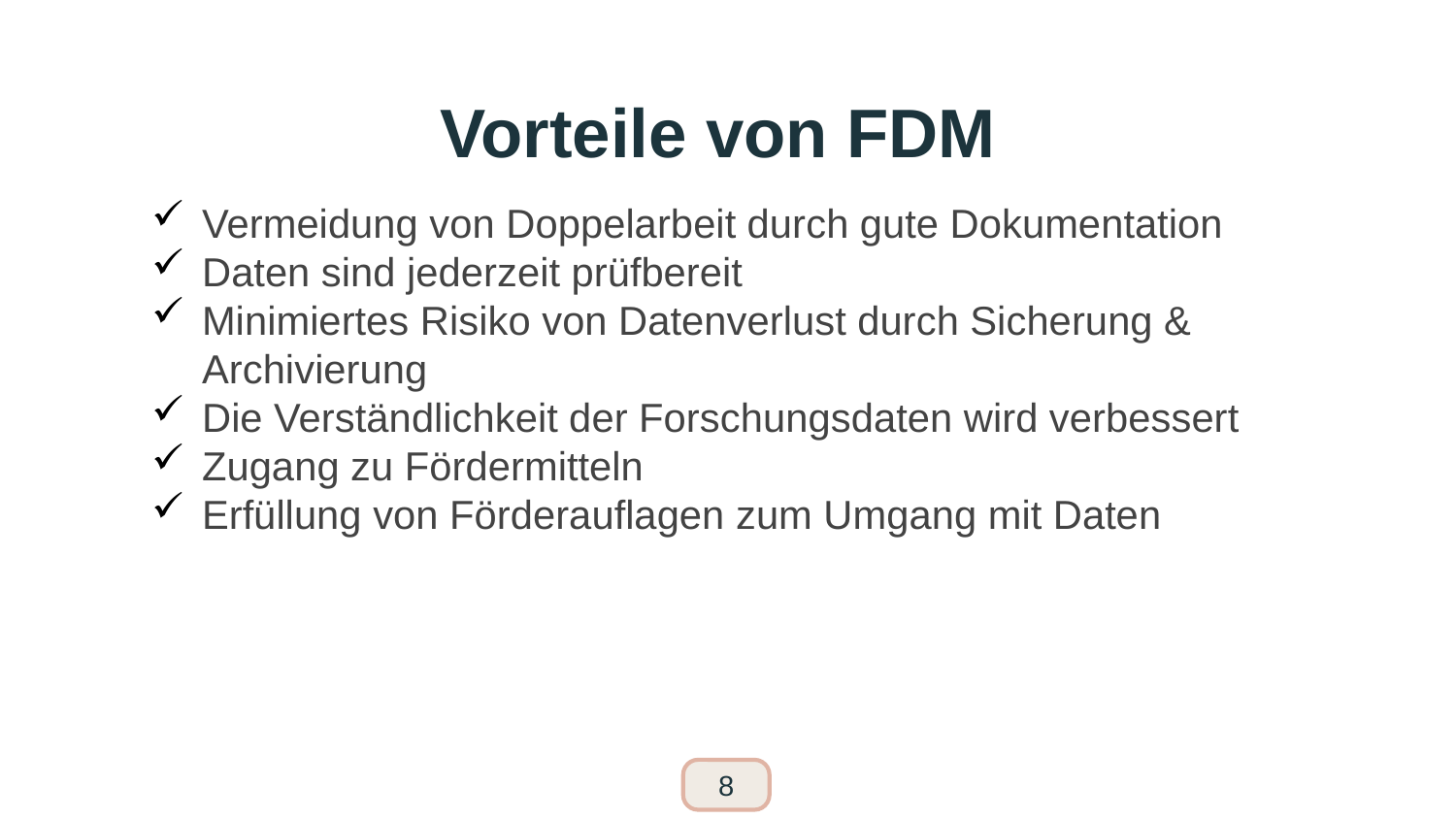

# Vorteile von FDM
Vermeidung von Doppelarbeit durch gute Dokumentation
Daten sind jederzeit prüfbereit
Minimiertes Risiko von Datenverlust durch Sicherung & Archivierung
Die Verständlichkeit der Forschungsdaten wird verbessert
Zugang zu Fördermitteln
Erfüllung von Förderauflagen zum Umgang mit Daten